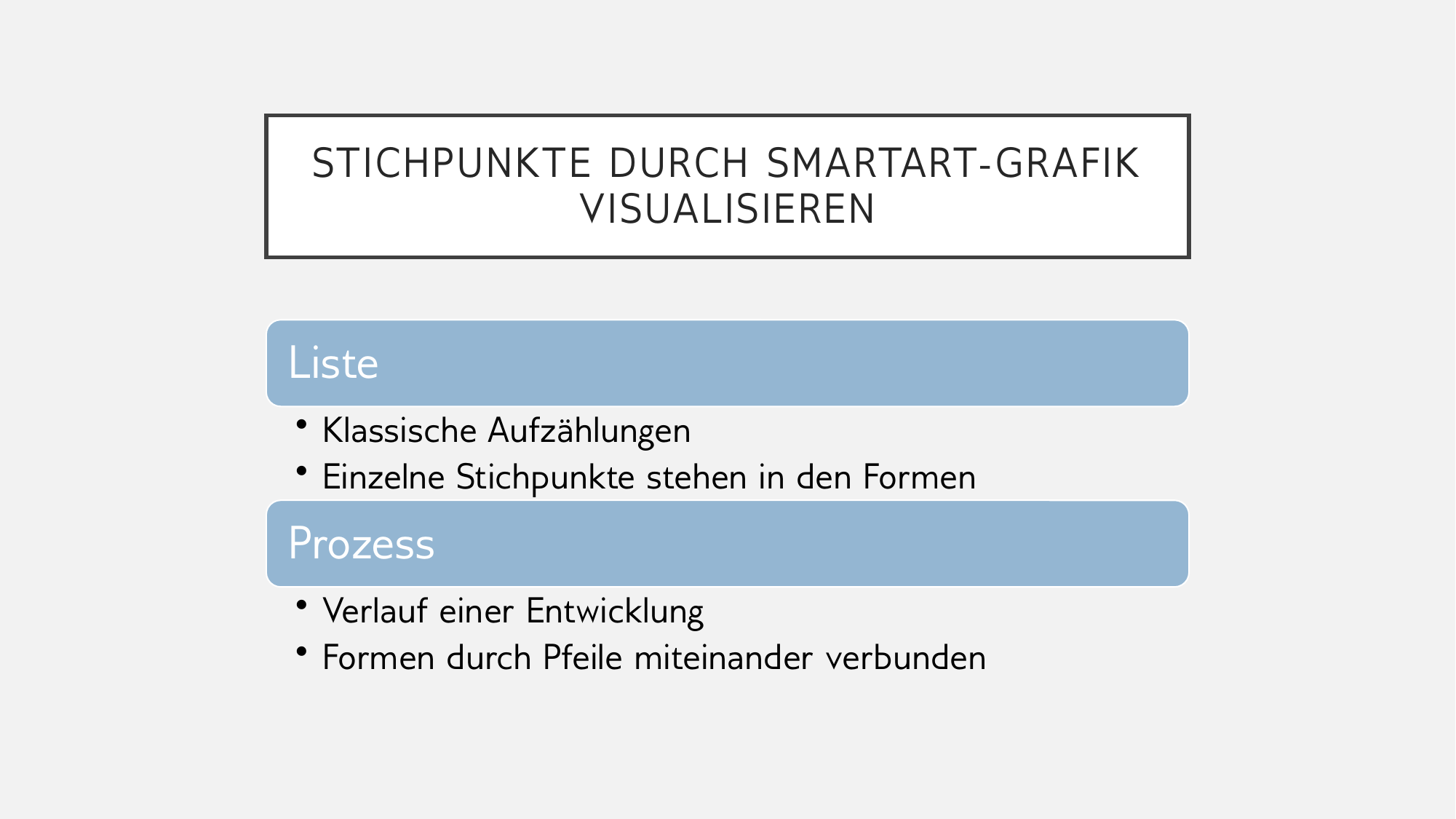

# Stichpunkte durch SmartArt-Grafik visualisieren
Liste
Klassische Aufzählungen
Einzelne Stichpunkte stehen in den Formen
Prozess
Verlauf einer Entwicklung
Formen durch Pfeile miteinander verbunden